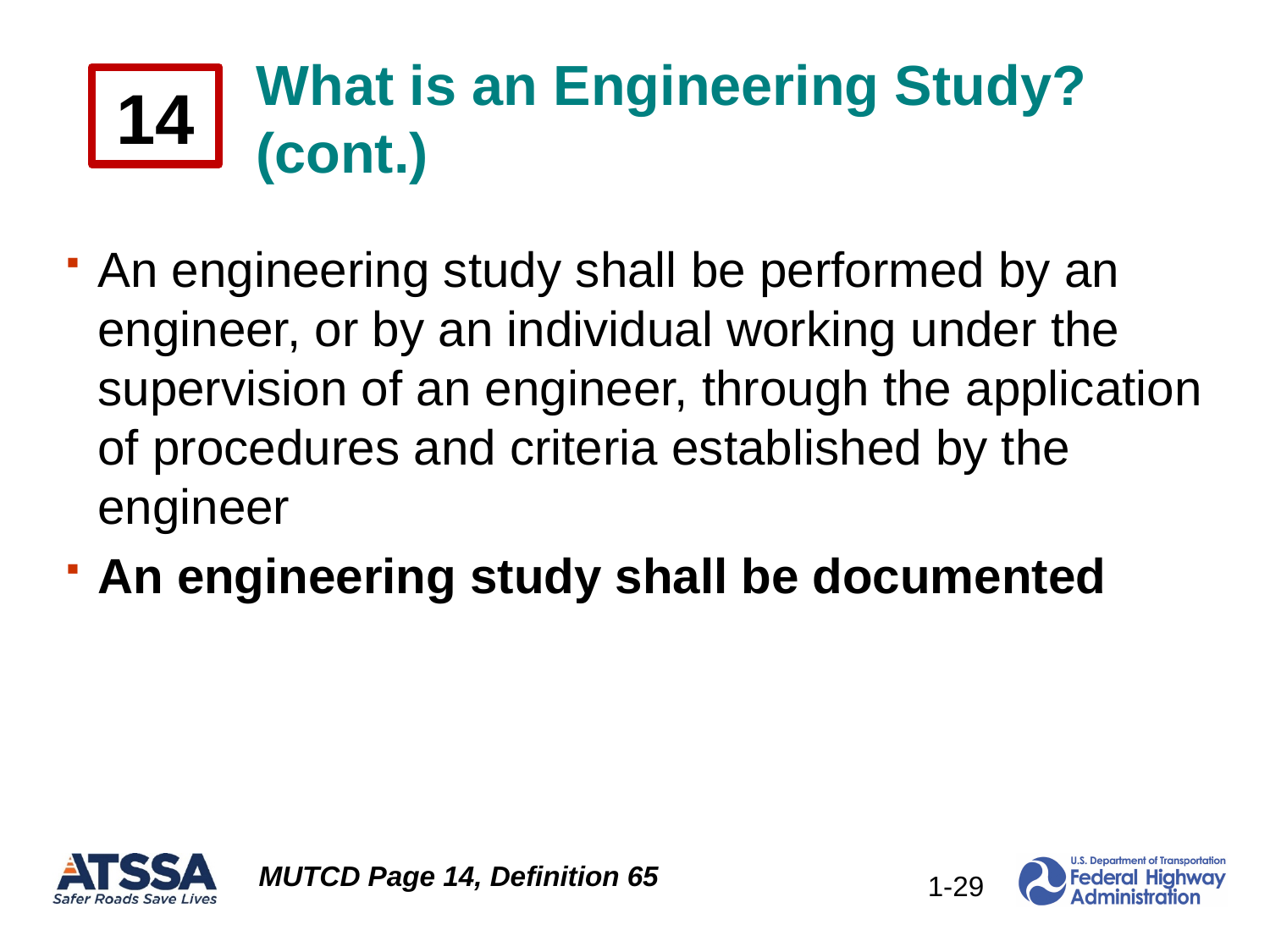

# What is an Engineering Study? (cont.)
14
An engineering study shall be performed by an engineer, or by an individual working under the supervision of an engineer, through the application of procedures and criteria established by the engineer
An engineering study shall be documented
MUTCD Page 14, Definition 65